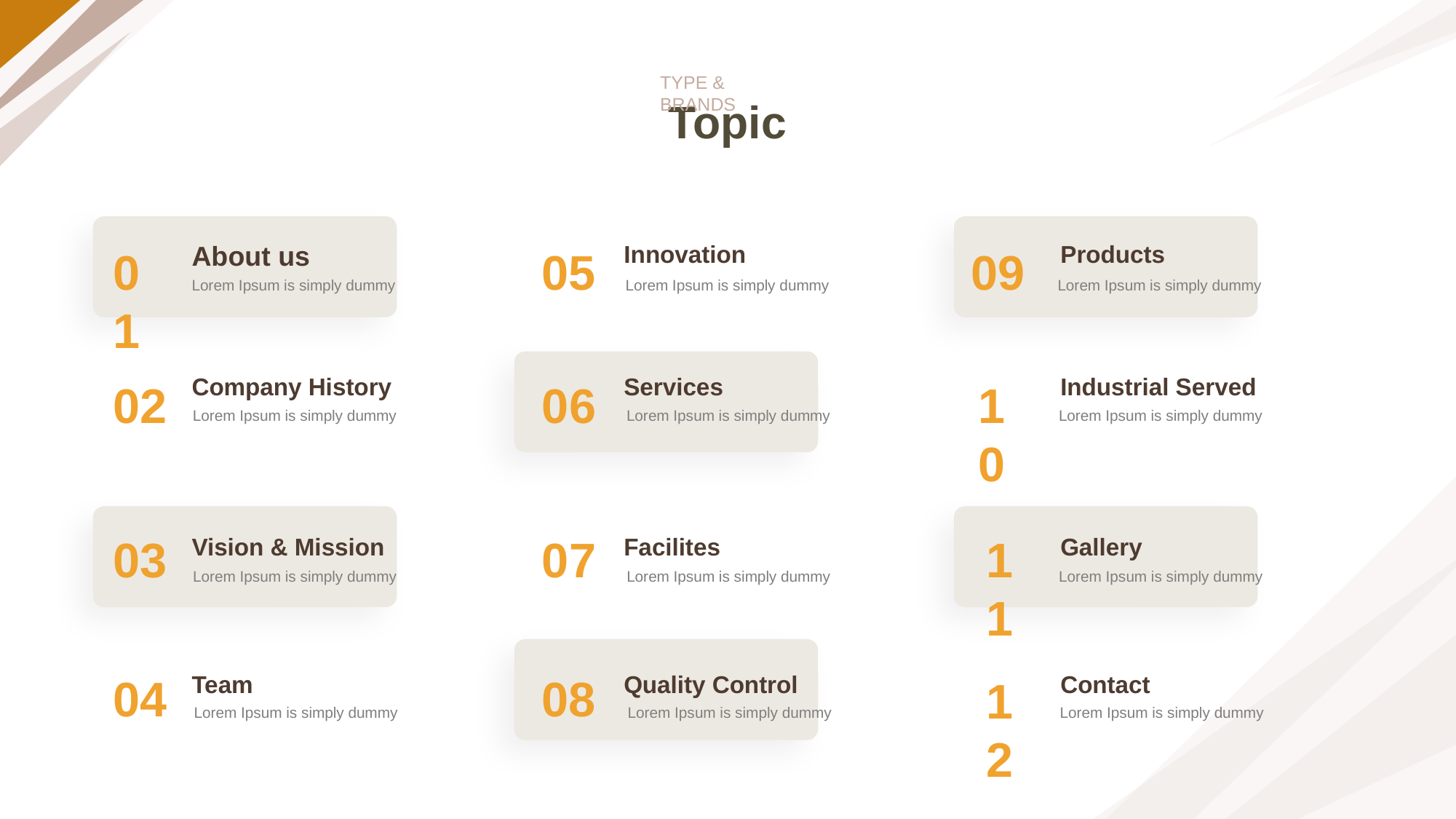

TYPE & BRANDS
# Topic

About us
Innovation
Products
01
05
09
Lorem Ipsum is simply dummy
Lorem Ipsum is simply dummy
Lorem Ipsum is simply dummy

Company History
Services
Industrial Served
02
06
10
Lorem Ipsum is simply dummy
Lorem Ipsum is simply dummy
Lorem Ipsum is simply dummy

03
07
11
Vision & Mission
Facilites
Gallery
Lorem Ipsum is simply dummy
Lorem Ipsum is simply dummy
Lorem Ipsum is simply dummy

04
08
Team
Quality Control
Contact
12
Lorem Ipsum is simply dummy
Lorem Ipsum is simply dummy
Lorem Ipsum is simply dummy